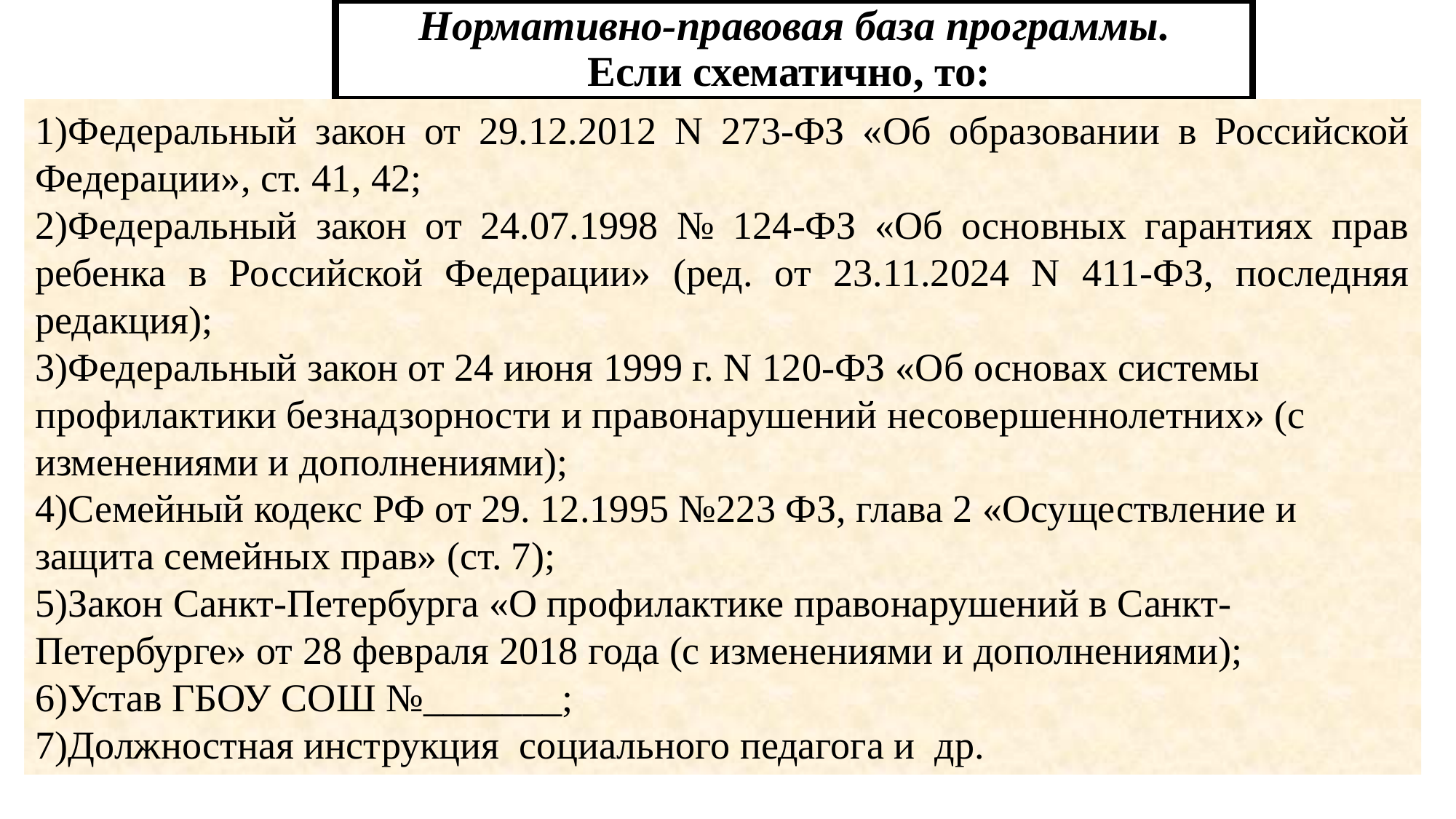

# Нормативно-правовая база программы. Если схематично, то:
Федеральный закон от 29.12.2012 N 273-ФЗ «Об образовании в Российской Федерации», ст. 41, 42;
Федеральный закон от 24.07.1998 № 124-ФЗ «Об основных гарантиях прав ребенка в Российской Федерации» (ред. от 23.11.2024 N 411-ФЗ, последняя редакция);
Федеральный закон от 24 июня 1999 г. N 120-ФЗ «Об основах системы профилактики безнадзорности и правонарушений несовершеннолетних» (с изменениями и дополнениями);
Семейный кодекс РФ от 29. 12.1995 №223 ФЗ, глава 2 «Осуществление и защита семейных прав» (ст. 7);
Закон Санкт-Петербурга «О профилактике правонарушений в Санкт-Петербурге» от 28 февраля 2018 года (с изменениями и дополнениями);
Устав ГБОУ СОШ №_______;
Должностная инструкция  социального педагога и  др.